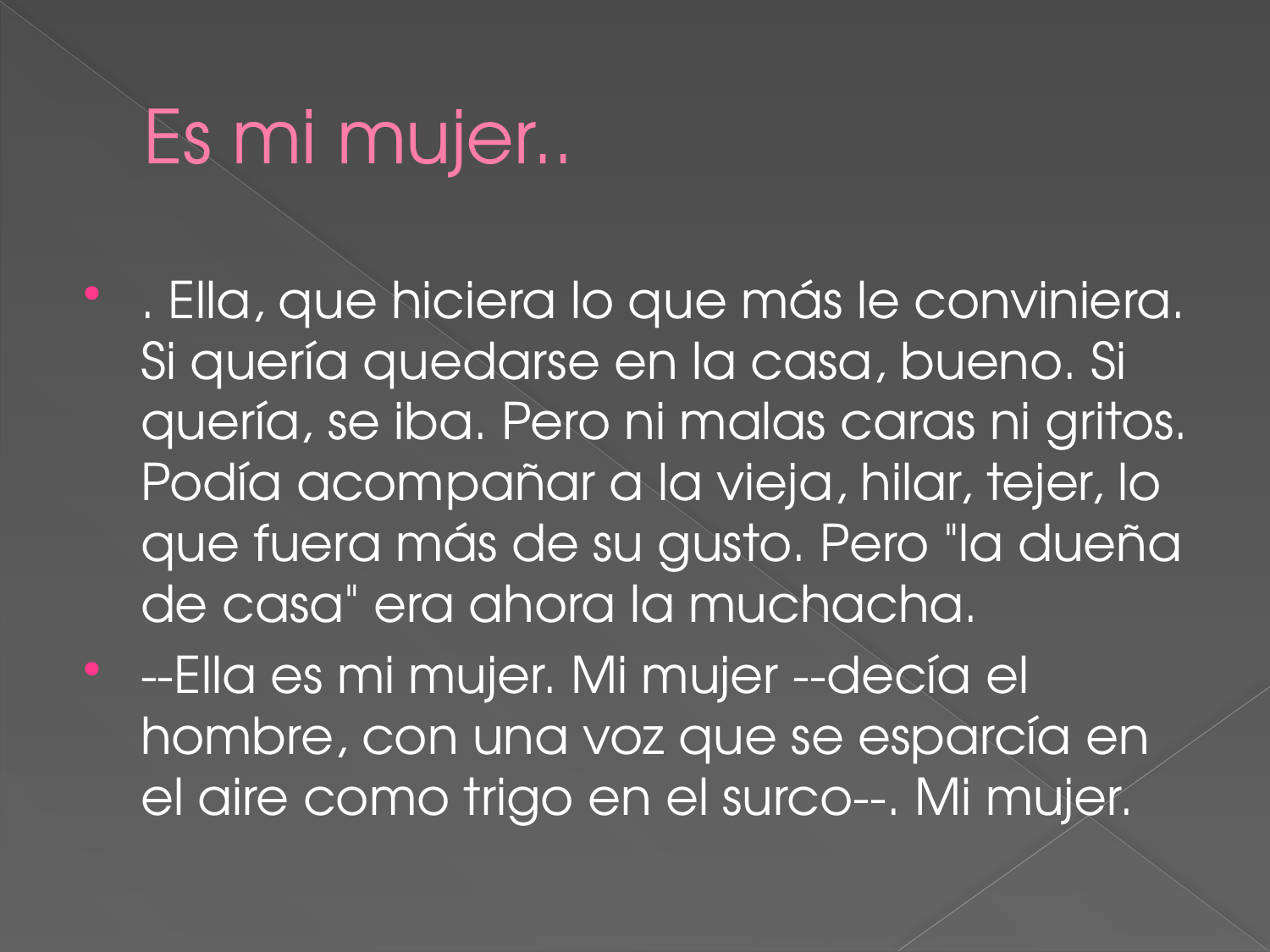

# Es mi mujer..
. Ella, que hiciera lo que más le conviniera. Si quería quedarse en la casa, bueno. Si quería, se iba. Pero ni malas caras ni gritos. Podía acompañar a la vieja, hilar, tejer, lo que fuera más de su gusto. Pero "la dueña de casa" era ahora la muchacha.
--Ella es mi mujer. Mi mujer --decía el hombre, con una voz que se esparcía en el aire como trigo en el surco--. Mi mujer.